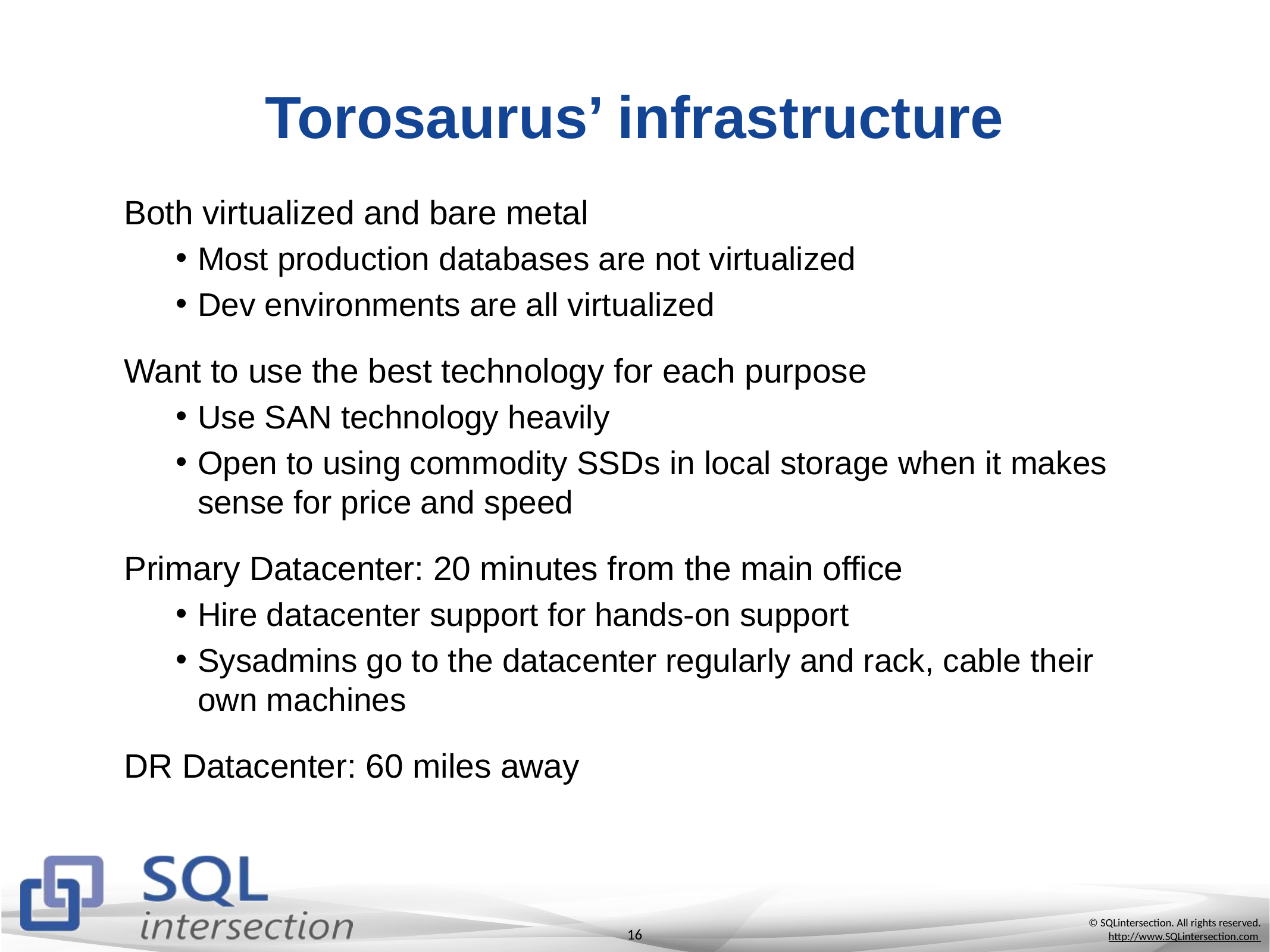

# Torosaurus’ infrastructure
Both virtualized and bare metal
Most production databases are not virtualized
Dev environments are all virtualized
Want to use the best technology for each purpose
Use SAN technology heavily
Open to using commodity SSDs in local storage when it makes sense for price and speed
Primary Datacenter: 20 minutes from the main office
Hire datacenter support for hands-on support
Sysadmins go to the datacenter regularly and rack, cable their own machines
DR Datacenter: 60 miles away